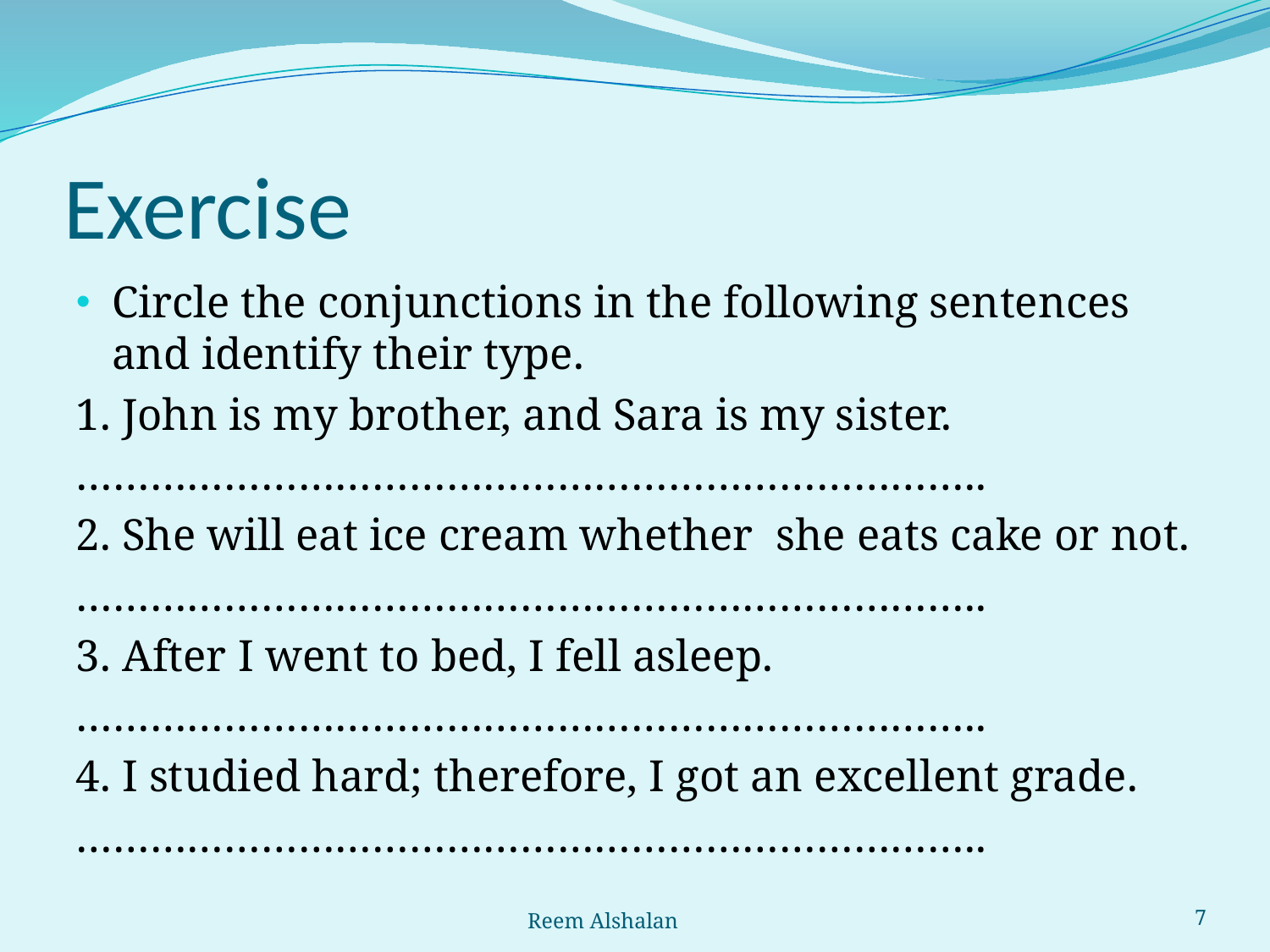

# Exercise
Circle the conjunctions in the following sentences and identify their type.
1. John is my brother, and Sara is my sister.
………………………………………………………………..
2. She will eat ice cream whether  she eats cake or not.
………………………………………………………………..
3. After I went to bed, I fell asleep.
………………………………………………………………..
4. I studied hard; therefore, I got an excellent grade.
………………………………………………………………..

Reem Alshalan
7